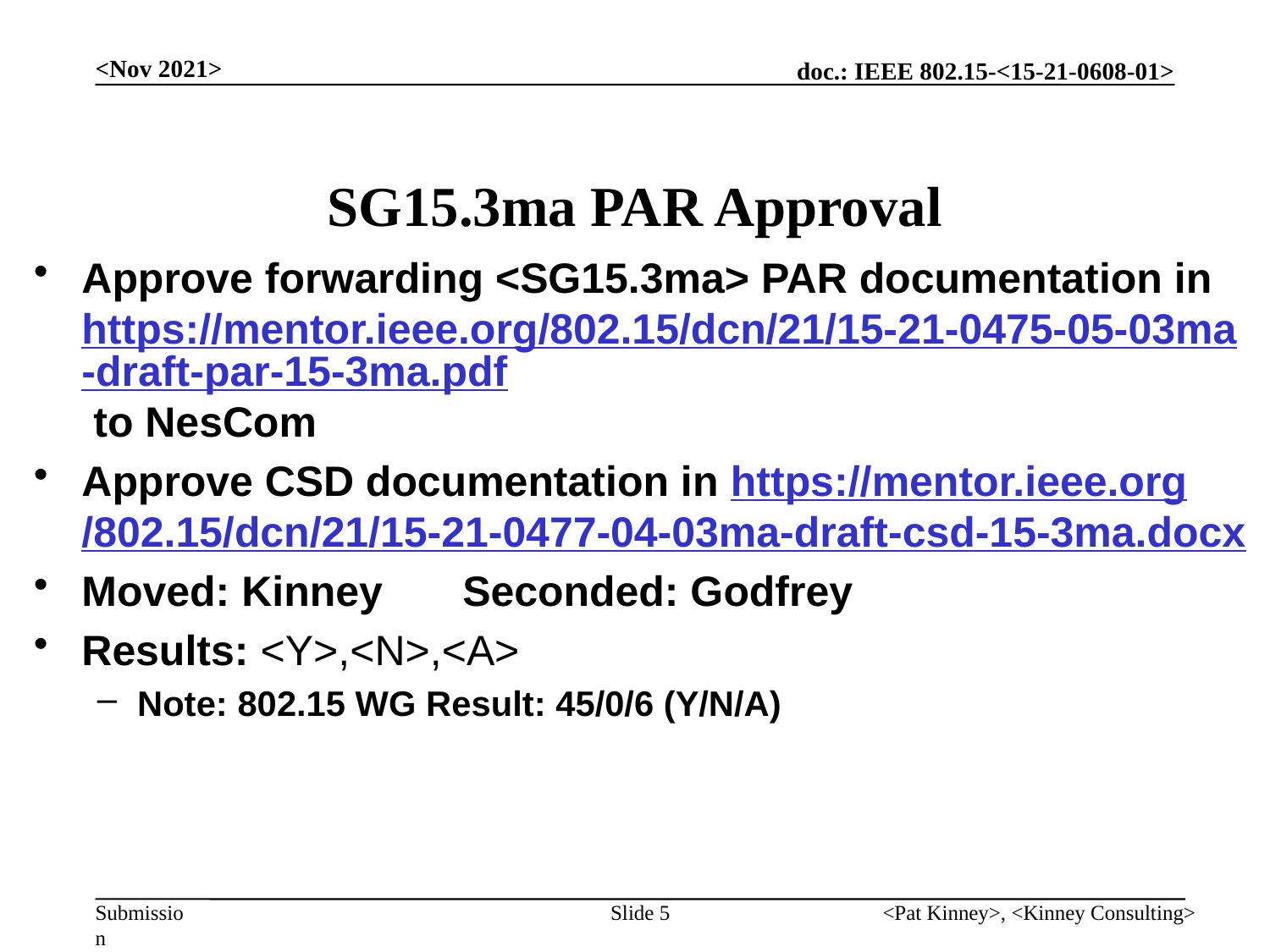

<Nov 2021>
# SG15.3ma PAR Approval
Approve forwarding <SG15.3ma> PAR documentation in https://mentor.ieee.org/802.15/dcn/21/15-21-0475-05-03ma-draft-par-15-3ma.pdf to NesCom
Approve CSD documentation in https://mentor.ieee.org/802.15/dcn/21/15-21-0477-04-03ma-draft-csd-15-3ma.docx
Moved: Kinney	Seconded: Godfrey
Results: <Y>,<N>,<A>
Note: 802.15 WG Result: 45/0/6 (Y/N/A)
Slide 5
<Pat Kinney>, <Kinney Consulting>